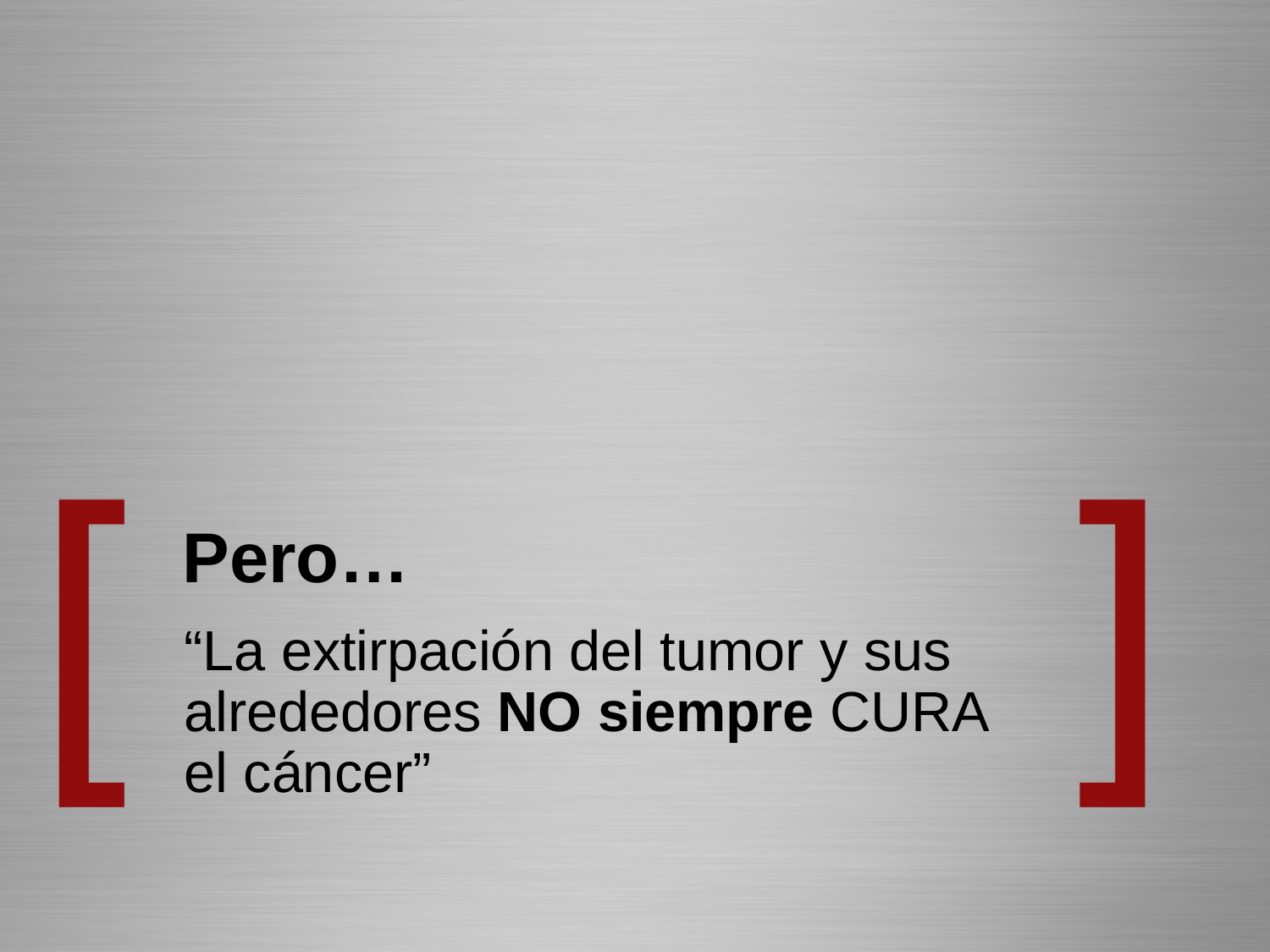

# Pero…
“La extirpación del tumor y sus alrededores NO siempre CURA el cáncer”